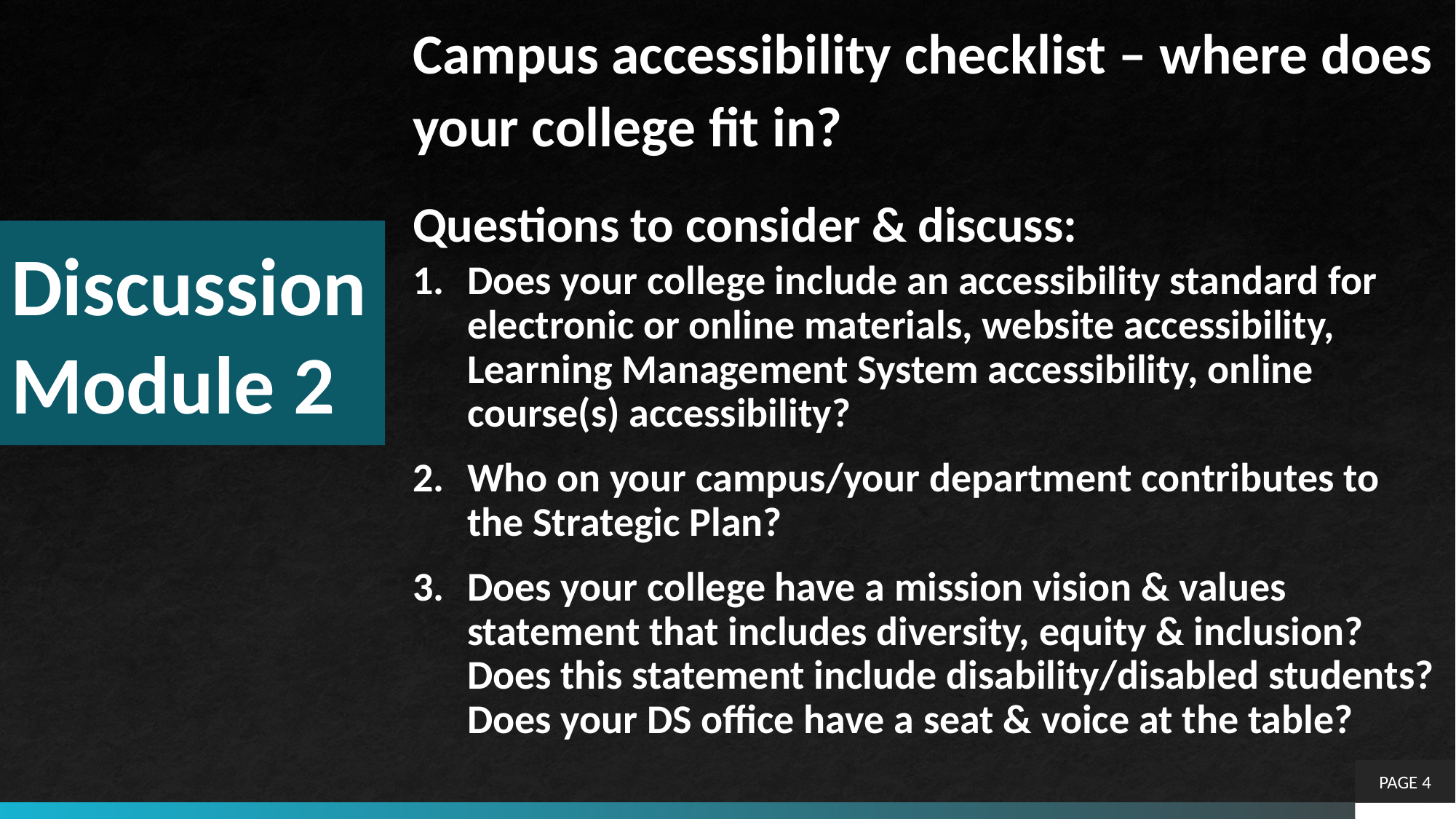

Campus accessibility checklist – where does your college fit in?

Questions to consider & discuss:
Does your college include an accessibility standard for electronic or online materials, website accessibility, Learning Management System accessibility, online course(s) accessibility?
Who on your campus/your department contributes to the Strategic Plan?
Does your college have a mission vision & values statement that includes diversity, equity & inclusion? Does this statement include disability/disabled students? Does your DS office have a seat & voice at the table?
# Discussion Module 2
PAGE 4